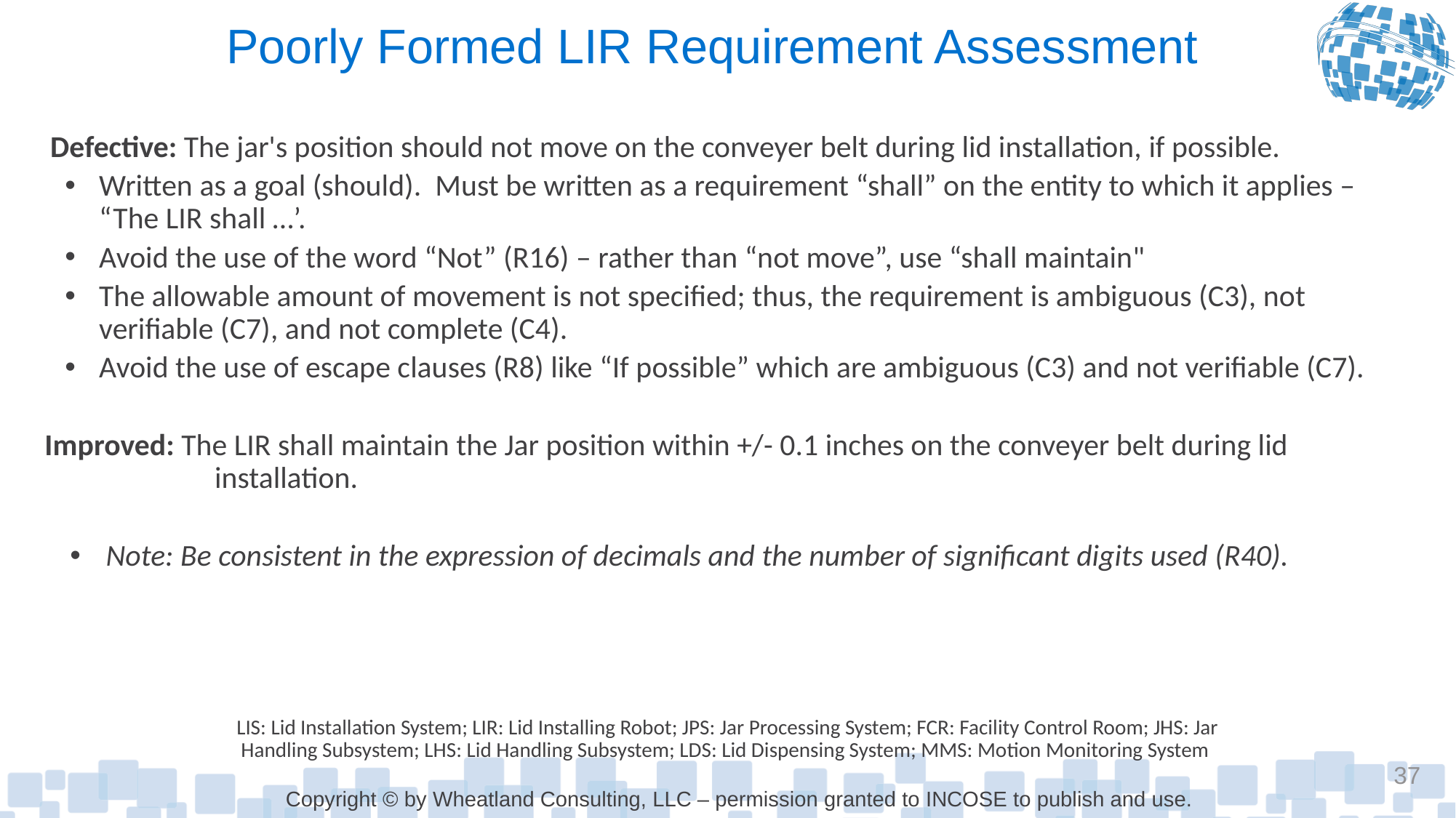

# Poorly Formed LIR Requirement Assessment
Defective: The jar's position should not move on the conveyer belt during lid installation, if possible.
Written as a goal (should).  Must be written as a requirement “shall” on the entity to which it applies – “The LIR shall …’.
Avoid the use of the word “Not” (R16) – rather than “not move”, use “shall maintain"
The allowable amount of movement is not specified; thus, the requirement is ambiguous (C3), not verifiable (C7), and not complete (C4).
Avoid the use of escape clauses (R8) like “If possible” which are ambiguous (C3) and not verifiable (C7).

Improved: The LIR shall maintain the Jar position within +/- 0.1 inches on the conveyer belt during lid installation.

Note: Be consistent in the expression of decimals and the number of significant digits used (R40).
LIS: Lid Installation System; LIR: Lid Installing Robot; JPS: Jar Processing System; FCR: Facility Control Room; JHS: Jar Handling Subsystem; LHS: Lid Handling Subsystem; LDS: Lid Dispensing System; MMS: Motion Monitoring System
37
Copyright © by Wheatland Consulting, LLC – permission granted to INCOSE to publish and use.